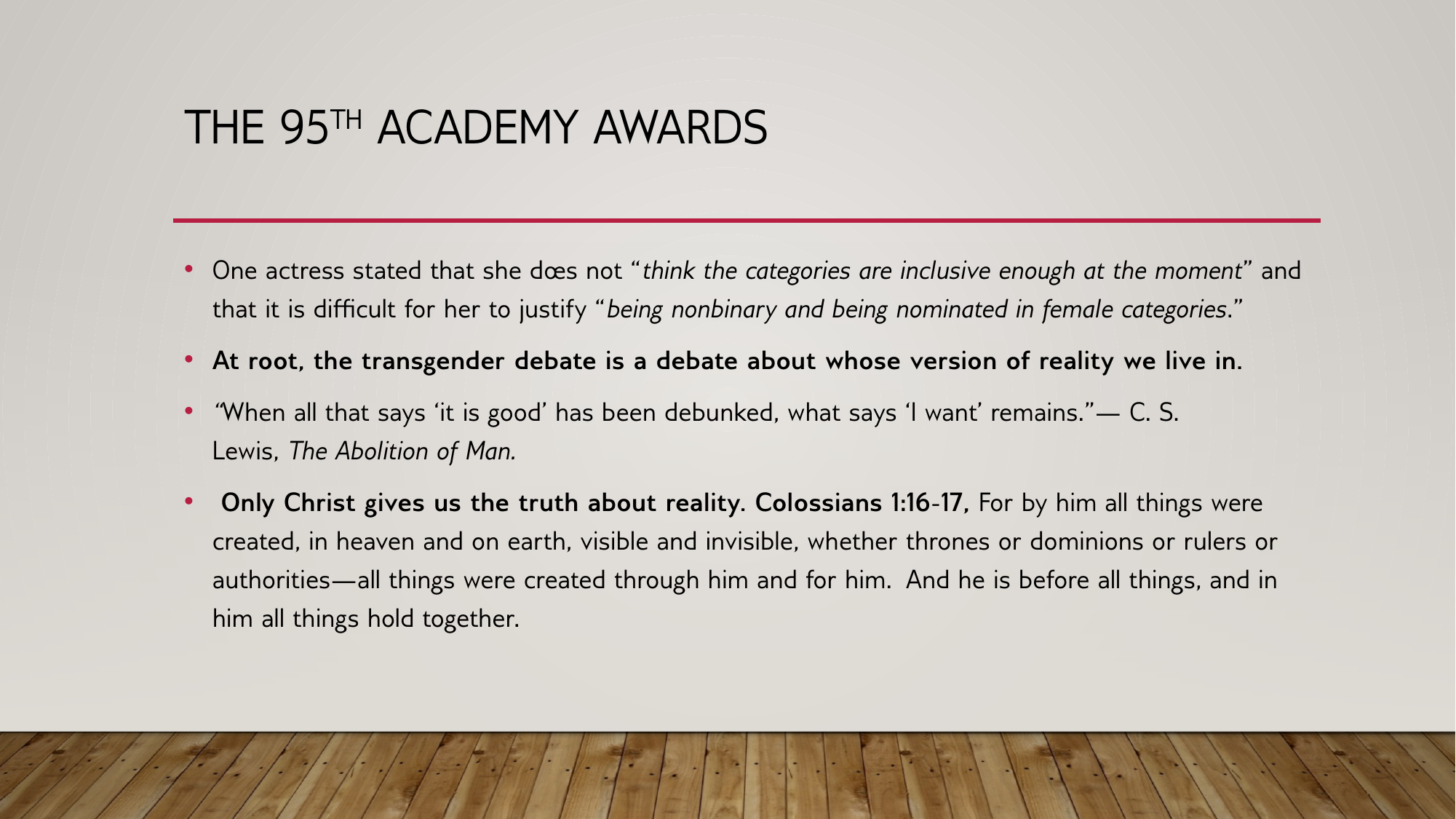

# The 95th Academy Awards
One actress stated that she does not “think the categories are inclusive enough at the moment” and that it is difficult for her to justify “being nonbinary and being nominated in female categories.”
At root, the transgender debate is a debate about whose version of reality we live in.
“When all that says ‘it is good’ has been debunked, what says ‘I want’ remains.”— C. S. Lewis, The Abolition of Man.
 Only Christ gives us the truth about reality. Colossians 1:16-17, For by him all things were created, in heaven and on earth, visible and invisible, whether thrones or dominions or rulers or authorities—all things were created through him and for him.  And he is before all things, and in him all things hold together.